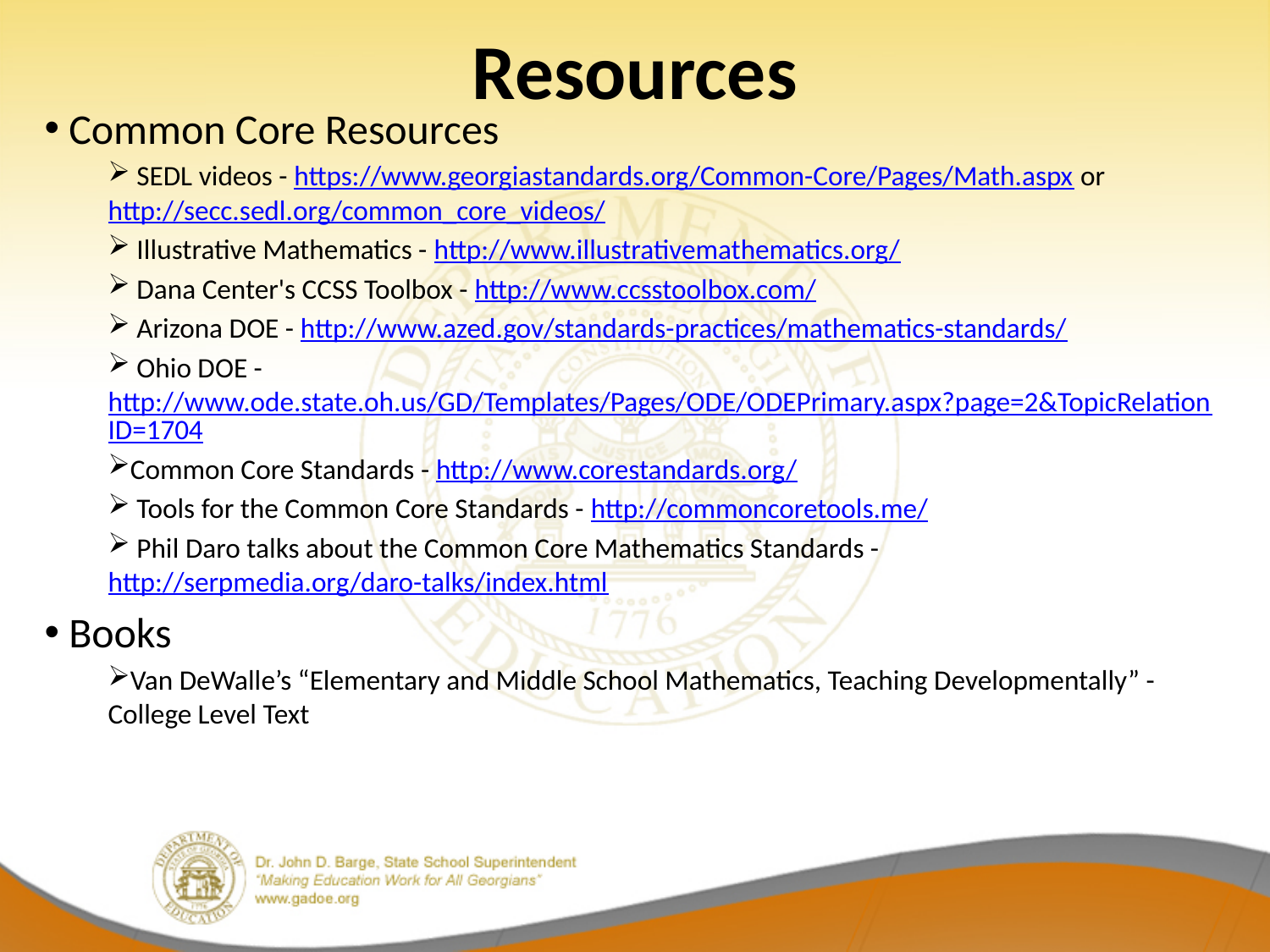

# Resources
 Common Core Resources
 SEDL videos - https://www.georgiastandards.org/Common-Core/Pages/Math.aspx or http://secc.sedl.org/common_core_videos/
 Illustrative Mathematics - http://www.illustrativemathematics.org/
 Dana Center's CCSS Toolbox - http://www.ccsstoolbox.com/
 Arizona DOE - http://www.azed.gov/standards-practices/mathematics-standards/
 Ohio DOE - http://www.ode.state.oh.us/GD/Templates/Pages/ODE/ODEPrimary.aspx?page=2&TopicRelationID=1704
Common Core Standards - http://www.corestandards.org/
 Tools for the Common Core Standards - http://commoncoretools.me/
 Phil Daro talks about the Common Core Mathematics Standards - http://serpmedia.org/daro-talks/index.html
 Books
Van DeWalle’s “Elementary and Middle School Mathematics, Teaching Developmentally” - College Level Text